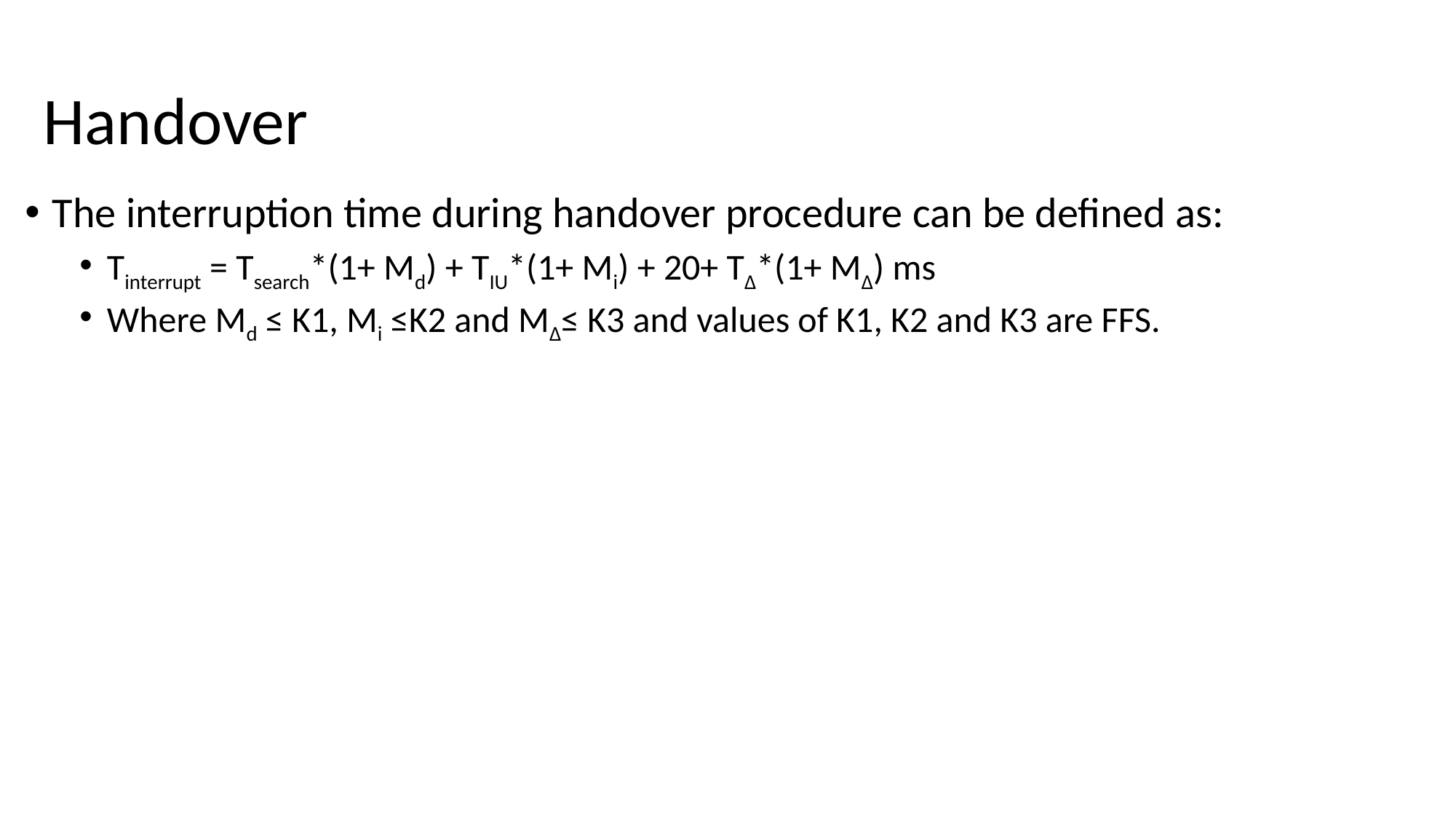

# Handover
The interruption time during handover procedure can be defined as:
Tinterrupt = Tsearch*(1+ Md) + TIU*(1+ Mi) + 20+ T∆*(1+ M∆) ms
Where Md ≤ K1, Mi ≤K2 and M∆≤ K3 and values of K1, K2 and K3 are FFS.